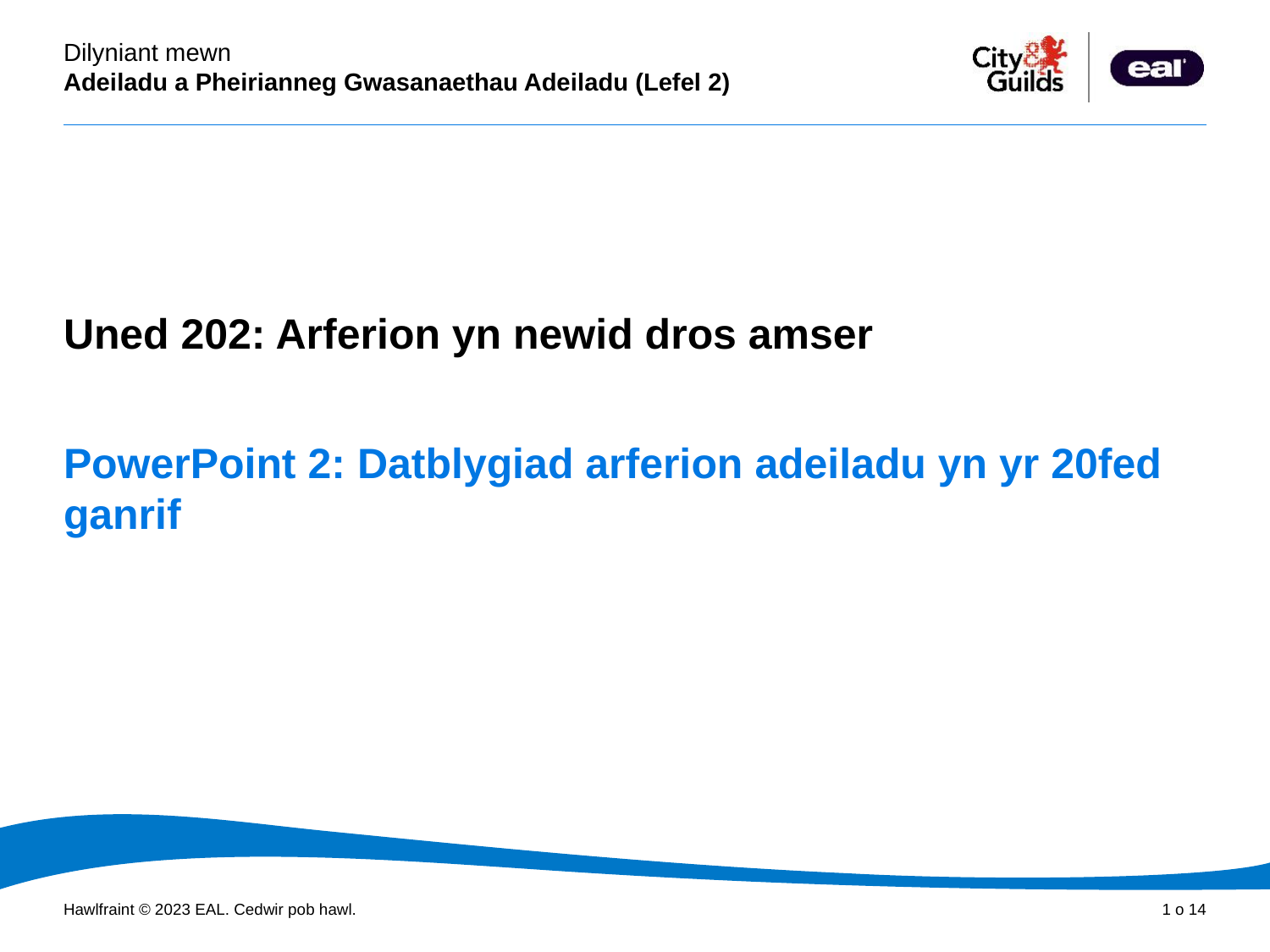

Cyflwyniad PowerPoint
Uned 202: Arferion yn newid dros amser
# PowerPoint 2: Datblygiad arferion adeiladu yn yr 20fed ganrif